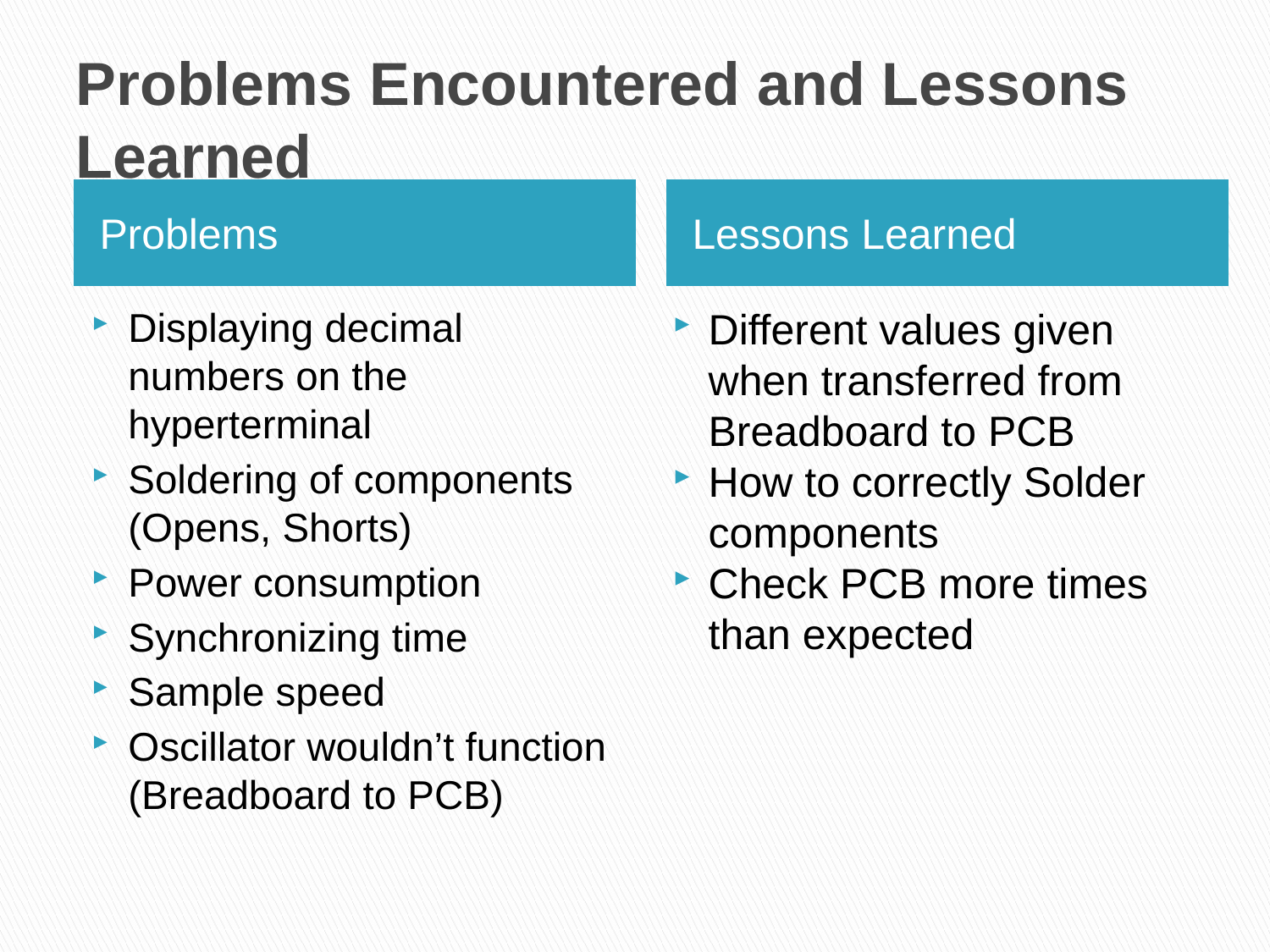

# Problems Encountered and Lessons Learned
Problems
Lessons Learned
Displaying decimal numbers on the hyperterminal
Soldering of components (Opens, Shorts)
Power consumption
Synchronizing time
Sample speed
Oscillator wouldn’t function (Breadboard to PCB)
Different values given when transferred from Breadboard to PCB
How to correctly Solder components
Check PCB more times than expected